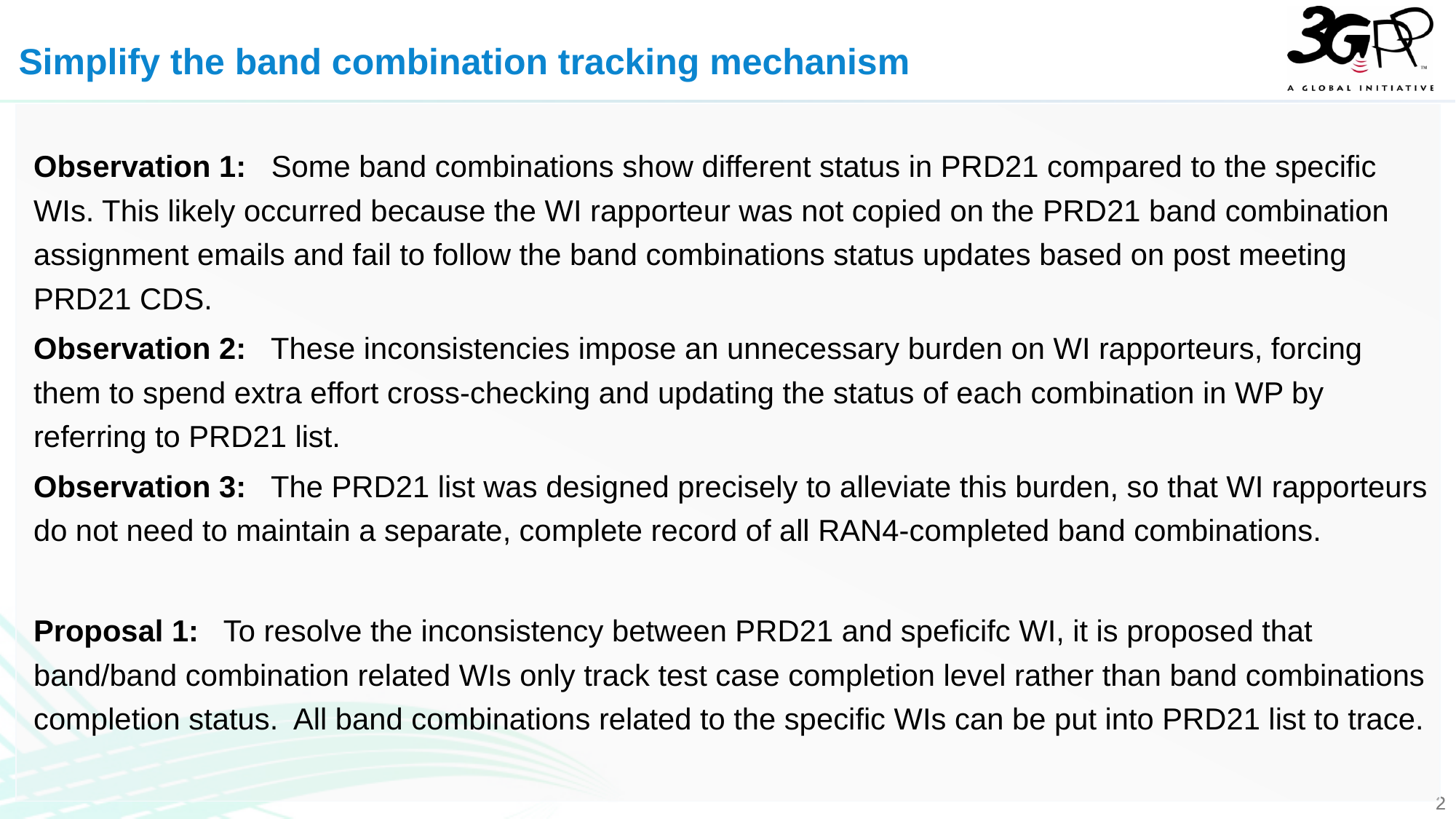

Simplify the band combination tracking mechanism

Observation 1:   Some band combinations show different status in PRD21 compared to the specific WIs. This likely occurred because the WI rapporteur was not copied on the PRD21 band combination assignment emails and fail to follow the band combinations status updates based on post meeting PRD21 CDS.
Observation 2:   These inconsistencies impose an unnecessary burden on WI rapporteurs, forcing them to spend extra effort cross-checking and updating the status of each combination in WP by referring to PRD21 list.
Observation 3:   The PRD21 list was designed precisely to alleviate this burden, so that WI rapporteurs do not need to maintain a separate, complete record of all RAN4-completed band combinations.

Proposal 1:   To resolve the inconsistency between PRD21 and speficifc WI, it is proposed that band/band combination related WIs only track test case completion level rather than band combinations completion status.  All band combinations related to the specific WIs can be put into PRD21 list to trace.